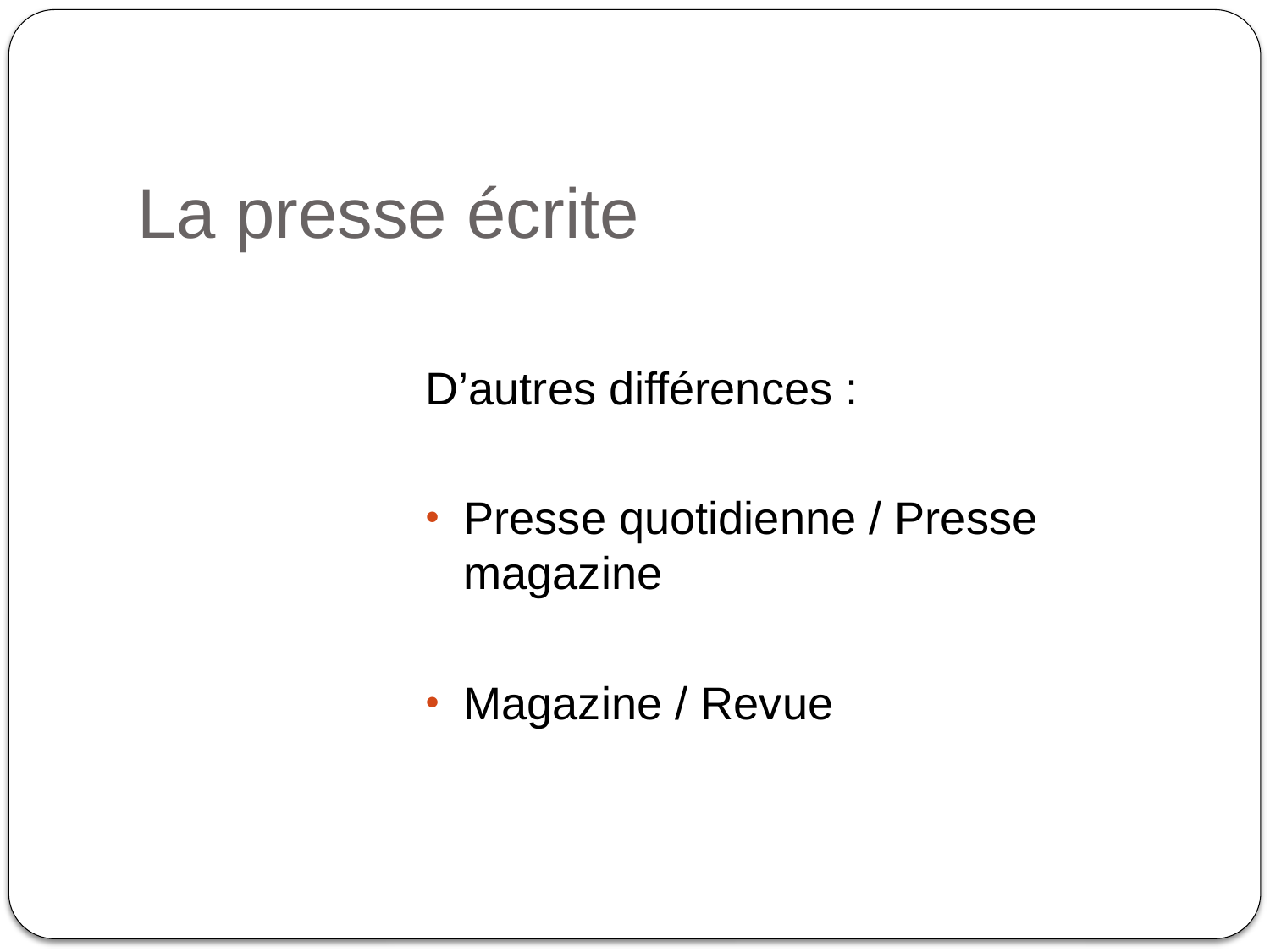

D’autres différences :

Presse quotidienne / Presse magazine

Magazine / Revue
La presse écrite